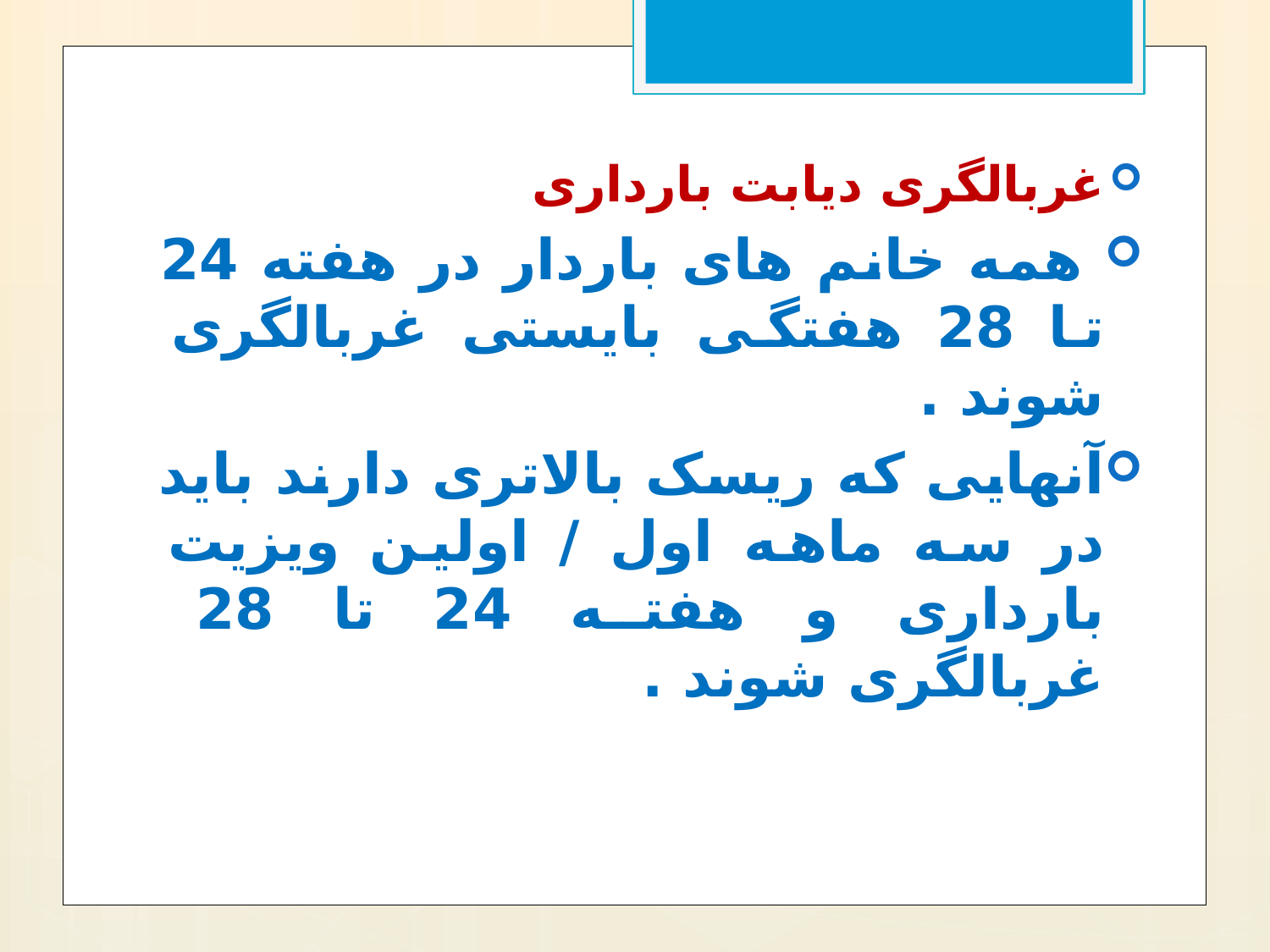

غربالگری دیابت بارداری
 همه خانم های باردار در هفته 24 تا 28 هفتگی بایستی غربالگری شوند .
آنهایی که ریسک بالاتری دارند باید در سه ماهه اول / اولین ویزیت بارداری و هفته 24 تا 28 غربالگری شوند .